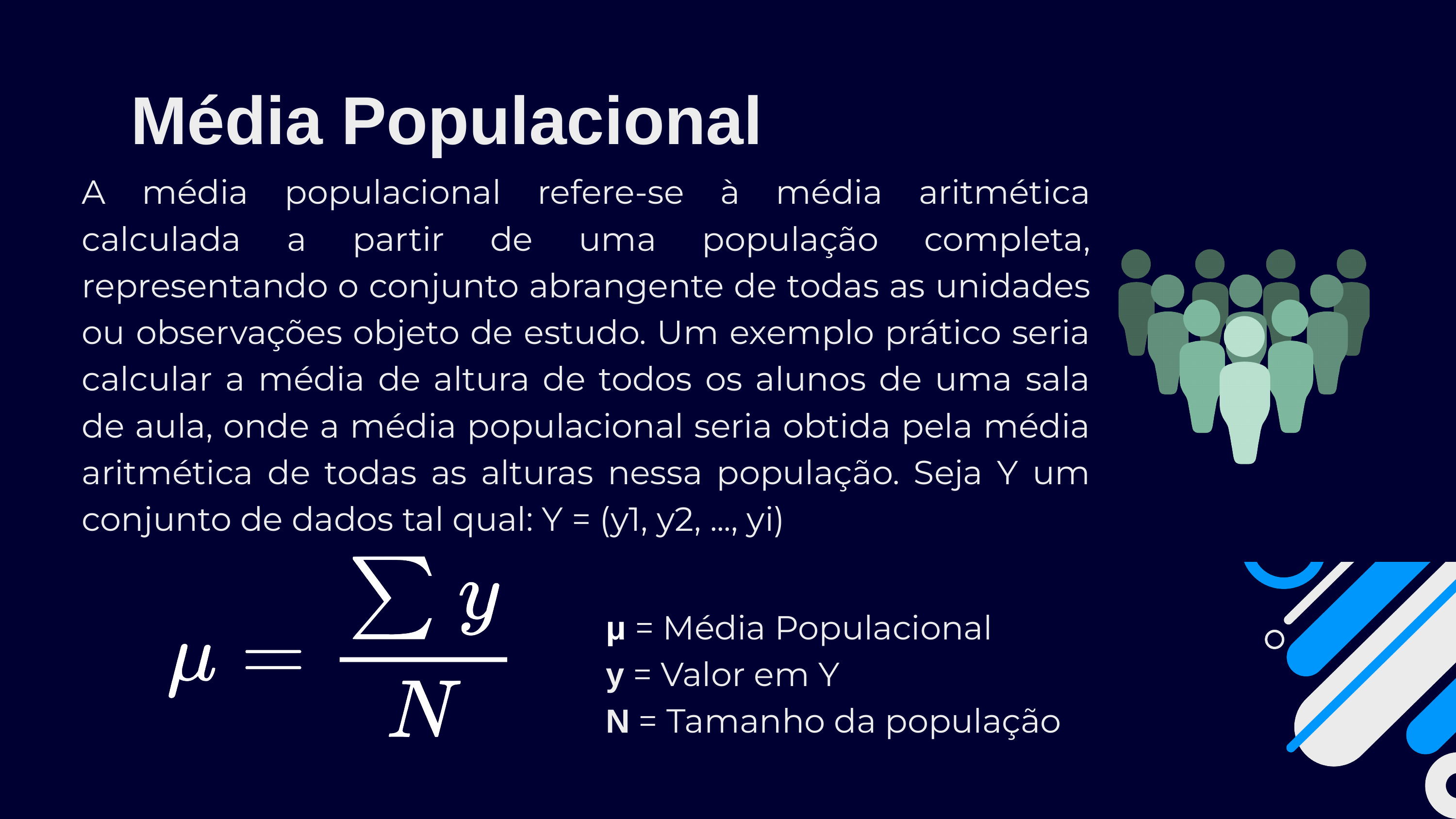

Média Populacional
A média populacional refere-se à média aritmética calculada a partir de uma população completa, representando o conjunto abrangente de todas as unidades ou observações objeto de estudo. Um exemplo prático seria calcular a média de altura de todos os alunos de uma sala de aula, onde a média populacional seria obtida pela média aritmética de todas as alturas nessa população. Seja Y um conjunto de dados tal qual: Y = (y1, y2, ..., yi)

μ = Média Populacional
y = Valor em Y
N = Tamanho da população